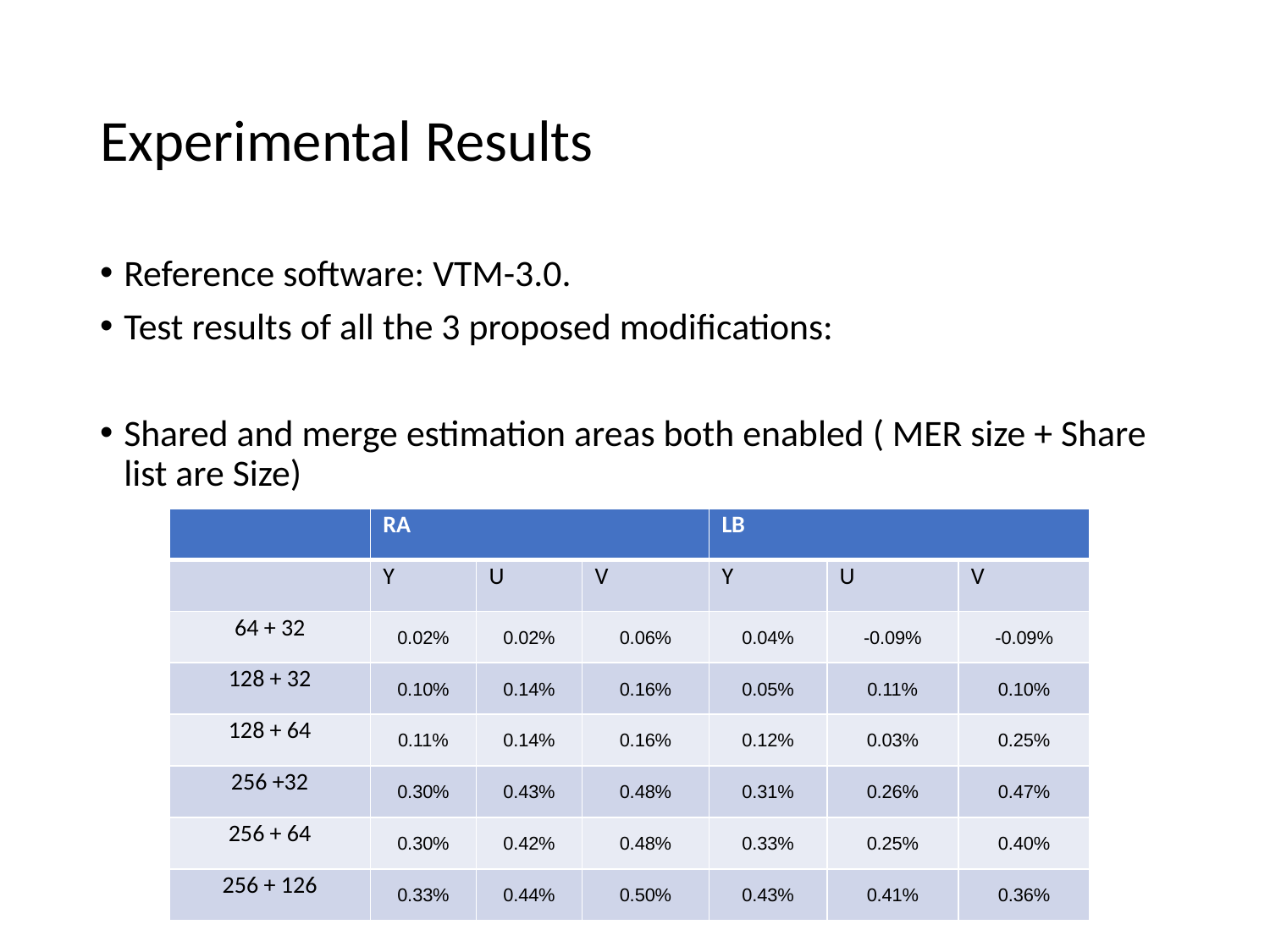

# Experimental Results

Reference software: VTM-3.0.
Test results of all the 3 proposed modifications:

Shared and merge estimation areas both enabled ( MER size + Share list are Size)

|  | RA |  |  | LB |  |  |
| --- | --- | --- | --- | --- | --- | --- |
|  | Y | U | V | Y | U | V |
| 64 + 32 | 0.02% | 0.02% | 0.06% | 0.04% | -0.09% | -0.09% |
| 128 + 32 | 0.10% | 0.14% | 0.16% | 0.05% | 0.11% | 0.10% |
| 128 + 64 | 0.11% | 0.14% | 0.16% | 0.12% | 0.03% | 0.25% |
| 256 +32 | 0.30% | 0.43% | 0.48% | 0.31% | 0.26% | 0.47% |
| 256 + 64 | 0.30% | 0.42% | 0.48% | 0.33% | 0.25% | 0.40% |
| 256 + 126 | 0.33% | 0.44% | 0.50% | 0.43% | 0.41% | 0.36% |